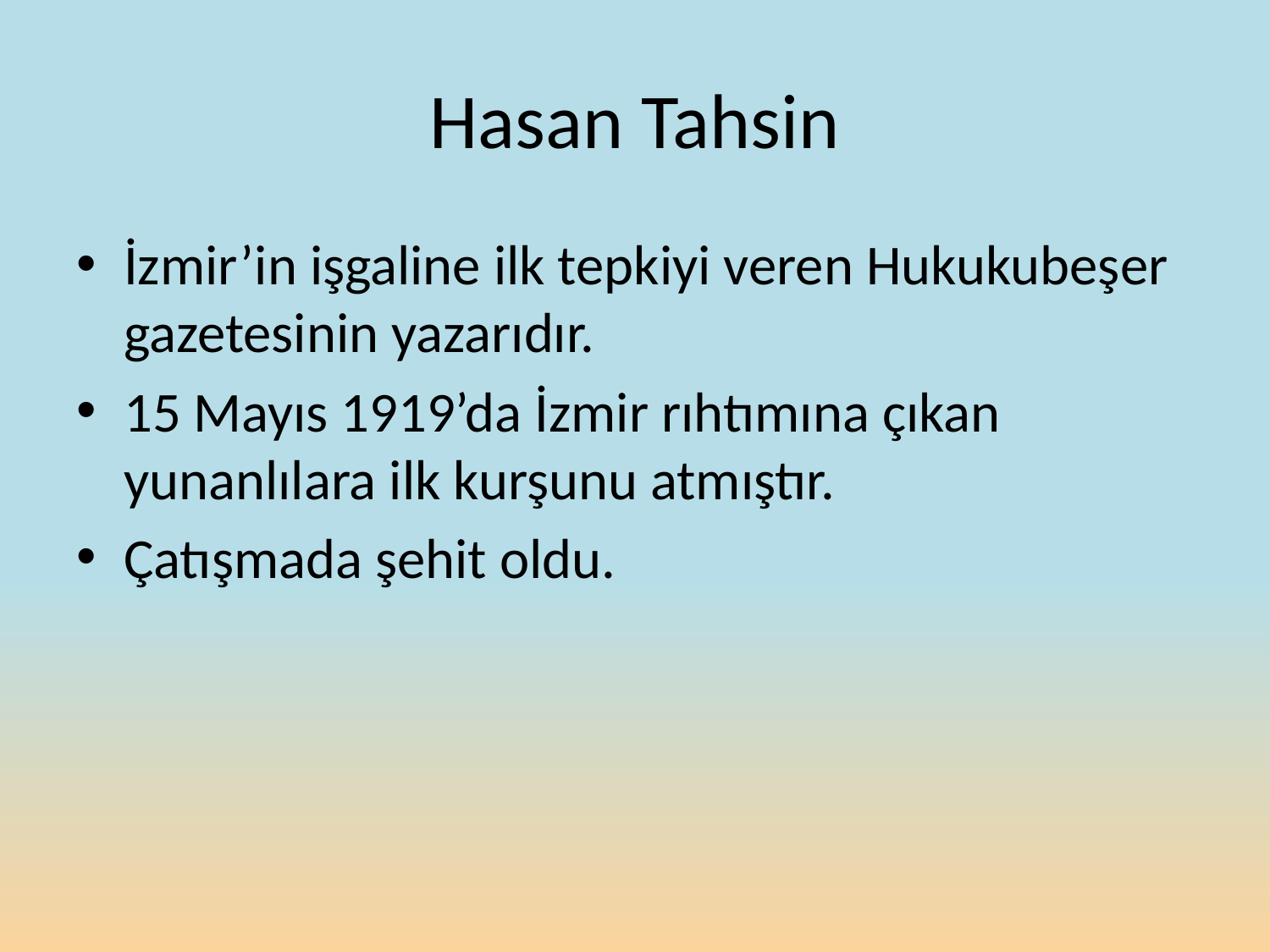

# Hasan Tahsin
İzmir’in işgaline ilk tepkiyi veren Hukukubeşer gazetesinin yazarıdır.
15 Mayıs 1919’da İzmir rıhtımına çıkan yunanlılara ilk kurşunu atmıştır.
Çatışmada şehit oldu.